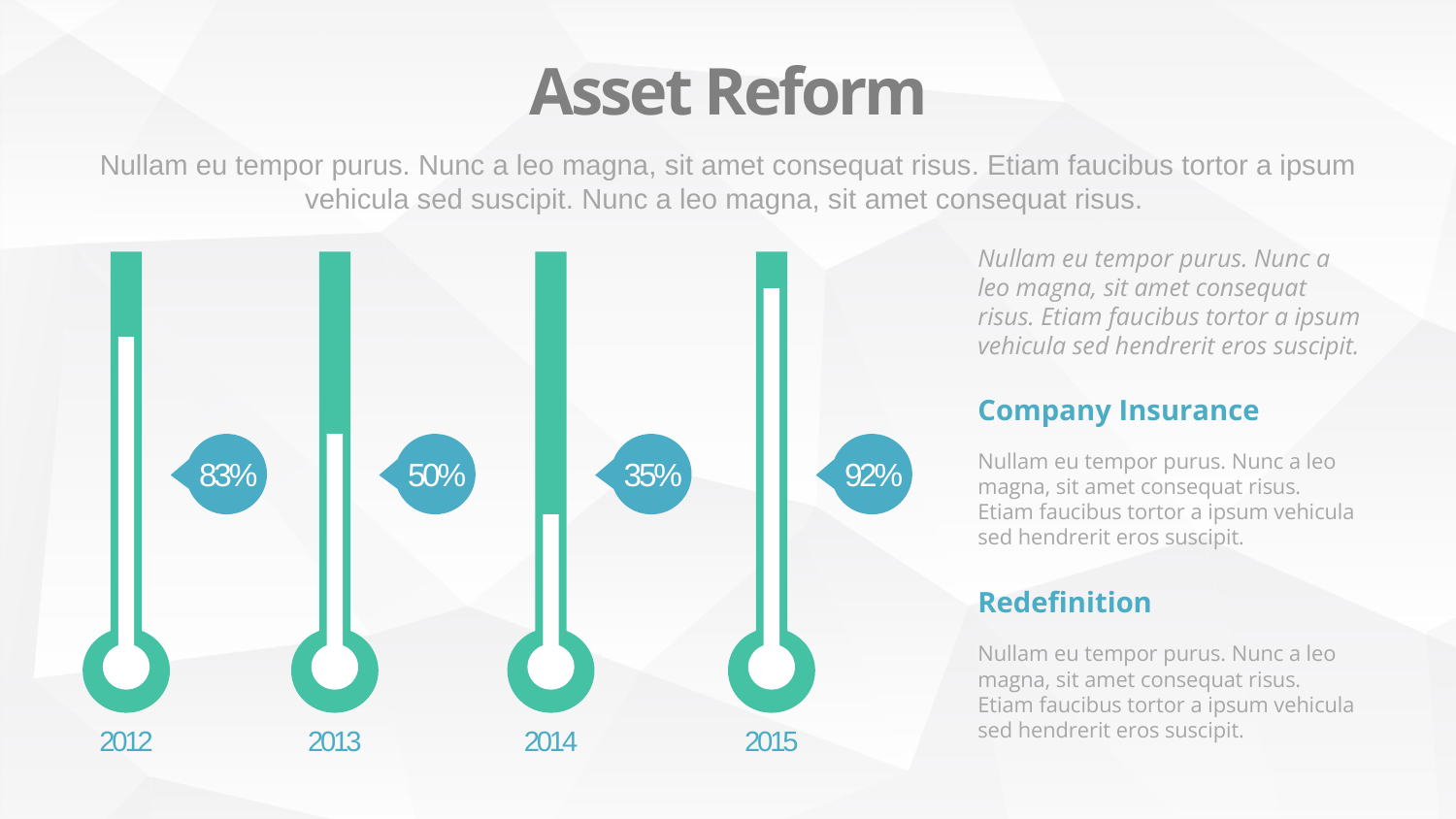

Asset Reform
Nullam eu tempor purus. Nunc a leo magna, sit amet consequat risus. Etiam faucibus tortor a ipsum vehicula sed suscipit. Nunc a leo magna, sit amet consequat risus.
Nullam eu tempor purus. Nunc a leo magna, sit amet consequat risus. Etiam faucibus tortor a ipsum vehicula sed hendrerit eros suscipit.

Company Insurance

Nullam eu tempor purus. Nunc a leo magna, sit amet consequat risus. Etiam faucibus tortor a ipsum vehicula sed hendrerit eros suscipit.

83%
50%
35%
92%

Redefinition

Nullam eu tempor purus. Nunc a leo magna, sit amet consequat risus. Etiam faucibus tortor a ipsum vehicula sed hendrerit eros suscipit.
2012
2013
2014
2015